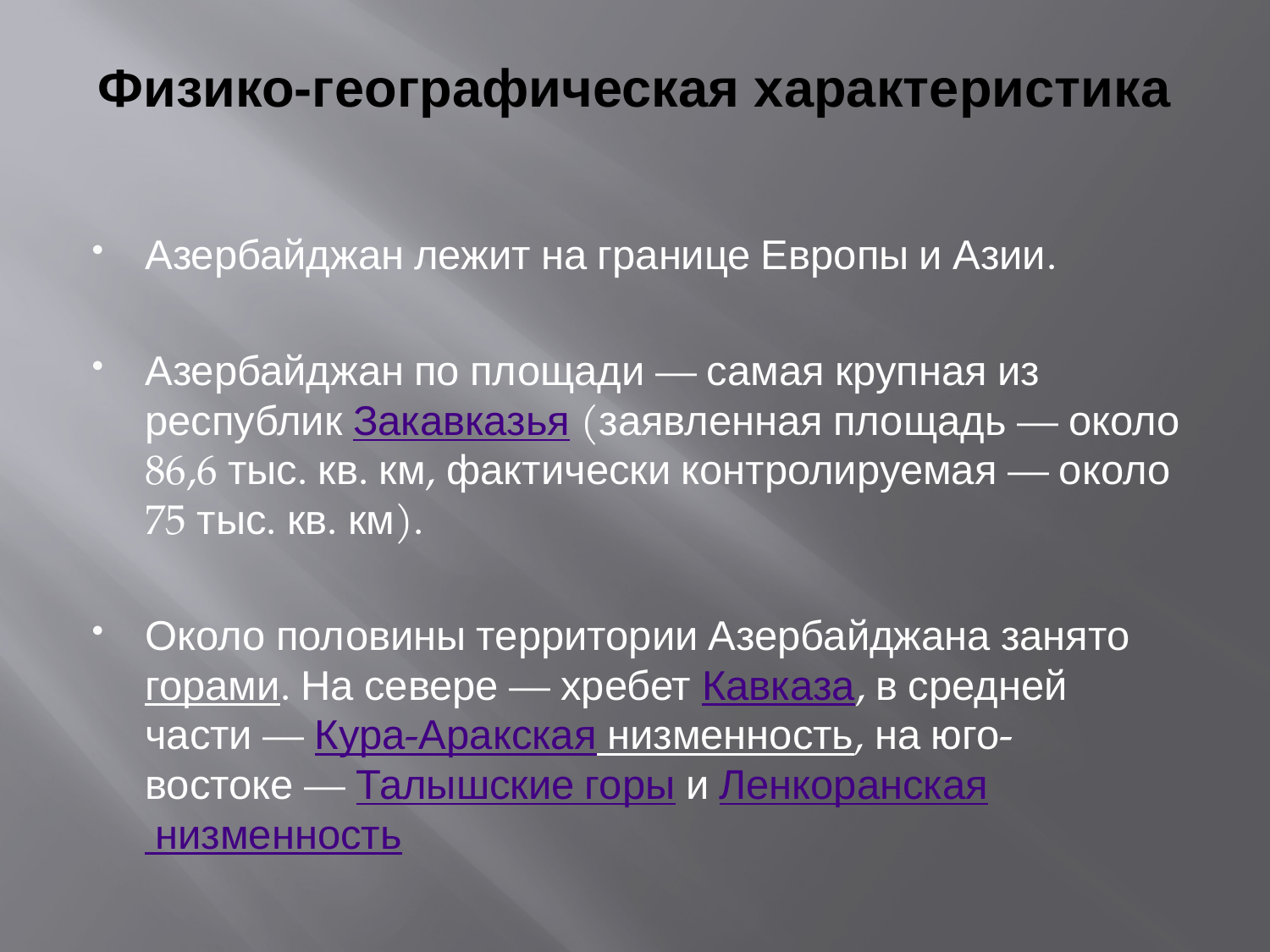

# Физико-географическая характеристика
Азербайджан лежит на границе Европы и Азии.

Азербайджан по площади — самая крупная из республик Закавказья (заявленная площадь — около 86,6 тыс. кв. км, фактически контролируемая — около 75 тыс. кв. км).

Около половины территории Азербайджана занято горами. На севере — хребет Кавказа, в средней части — Кура-Аракская низменность, на юго-востоке — Талышские горы и Ленкоранская низменность